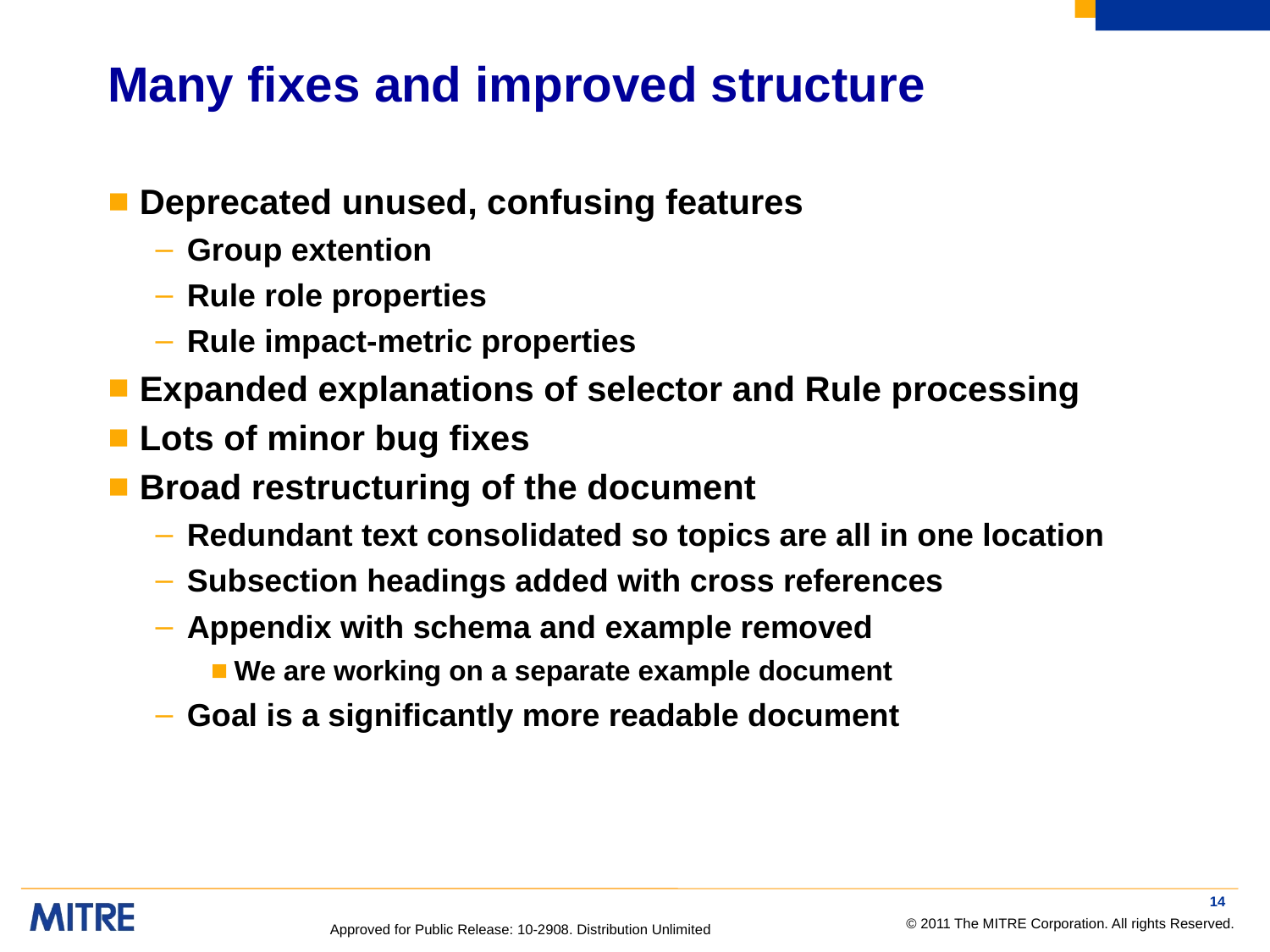

# Many fixes and improved structure
Deprecated unused, confusing features
Group extention
Rule role properties
Rule impact-metric properties
Expanded explanations of selector and Rule processing
Lots of minor bug fixes
Broad restructuring of the document
Redundant text consolidated so topics are all in one location
Subsection headings added with cross references
Appendix with schema and example removed
We are working on a separate example document
Goal is a significantly more readable document
14